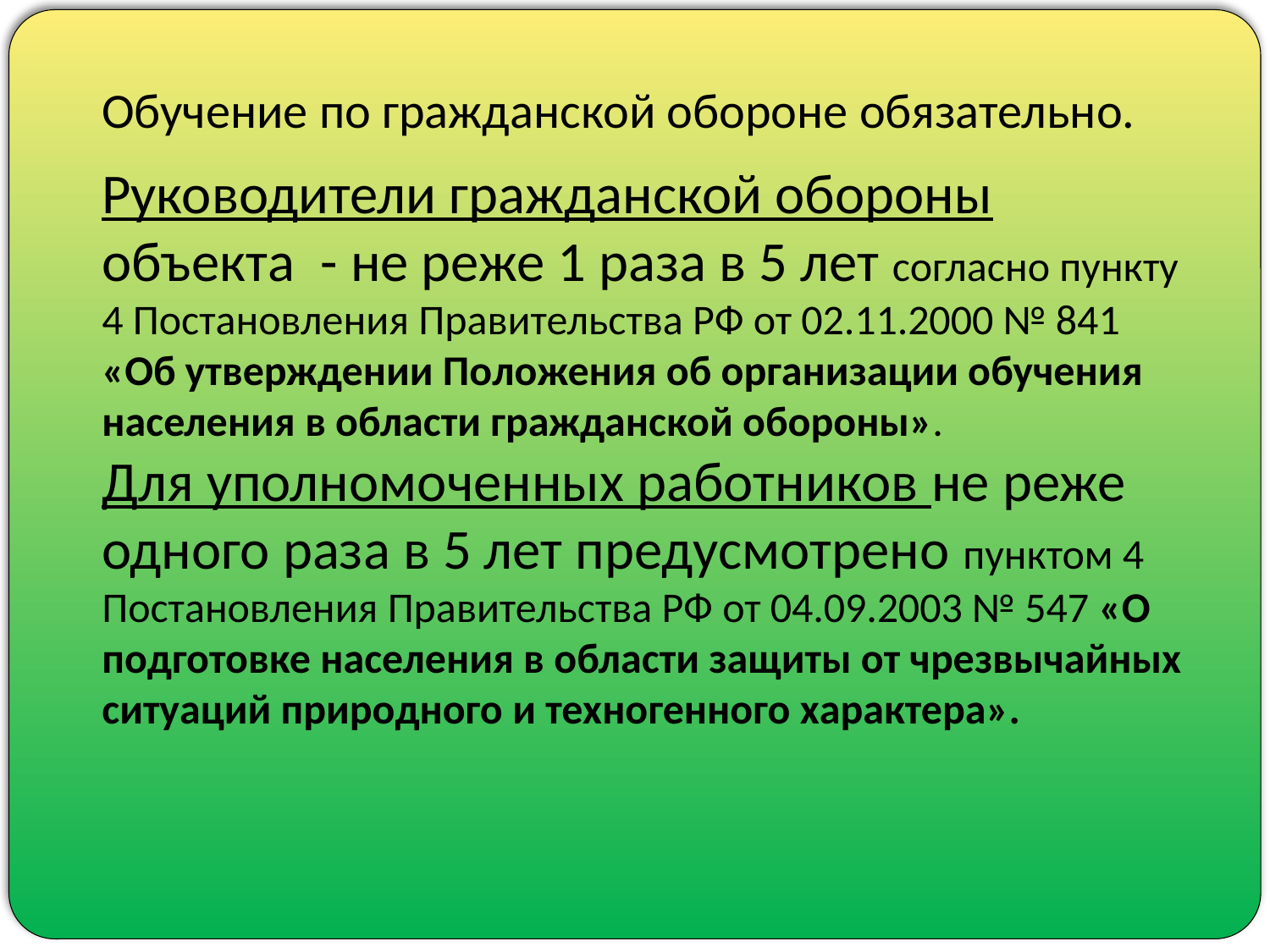

Обучение по гражданской обороне обязательно.

Руководители гражданской обороны объекта  - не реже 1 раза в 5 лет согласно пункту 4 Постановления Правительства РФ от 02.11.2000 № 841 «Об утверждении Положения об организации обучения населения в области гражданской обороны».
Для уполномоченных работников не реже одного раза в 5 лет предусмотрено пунктом 4 Постановления Правительства РФ от 04.09.2003 № 547 «О подготовке населения в области защиты от чрезвычайных ситуаций природного и техногенного характера».